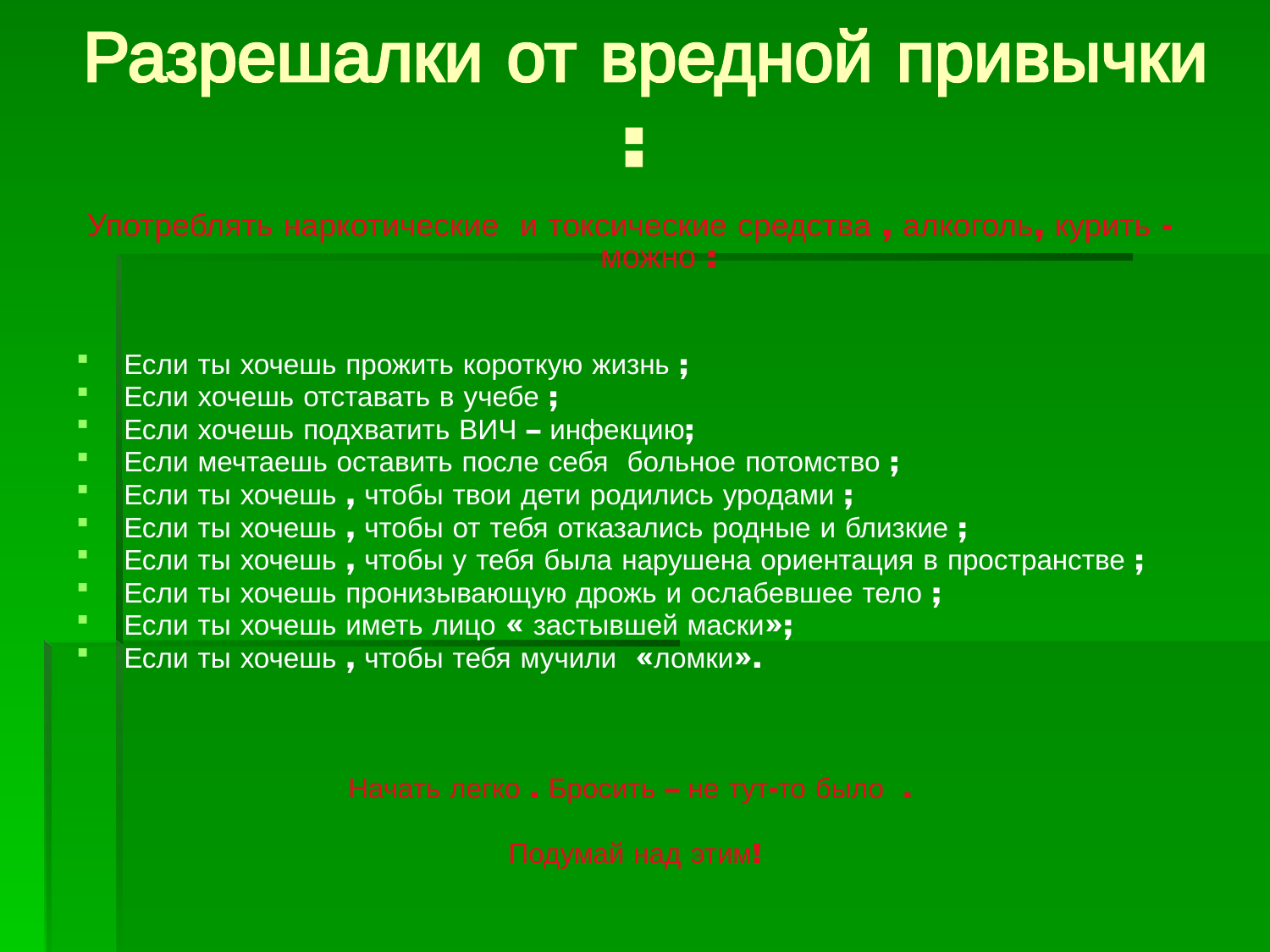

# Разрешалки от вредной привычки :

Употреблять наркотические  и токсические средства , алкоголь, курить -  можно :

Если ты хочешь прожить короткую жизнь ;
Если хочешь отставать в учебе ;
Если хочешь подхватить ВИЧ – инфекцию;
Если мечтаешь оставить после себя  больное потомство ;
Если ты хочешь , чтобы твои дети родились уродами ;
Если ты хочешь , чтобы от тебя отказались родные и близкие ;
Если ты хочешь , чтобы у тебя была нарушена ориентация в пространстве ;
Если ты хочешь пронизывающую дрожь и ослабевшее тело ;
Если ты хочешь иметь лицо « застывшей маски»;
Если ты хочешь , чтобы тебя мучили  «ломки».

Начать легко . Бросить – не тут-то было  .

Подумай над этим!